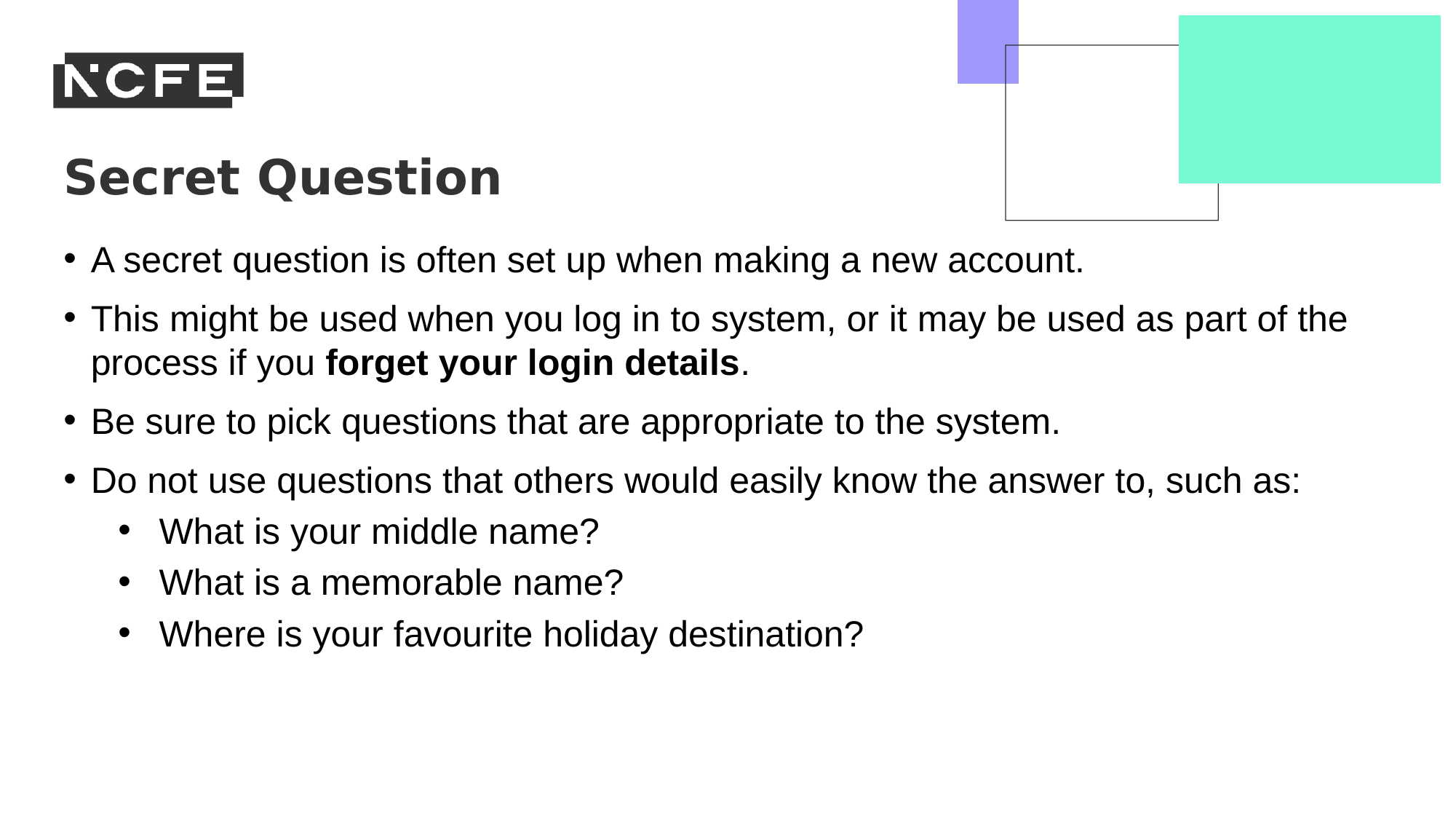

Secret Question
A secret question is often set up when making a new account.
This might be used when you log in to system, or it may be used as part of the process if you forget your login details.
Be sure to pick questions that are appropriate to the system.
Do not use questions that others would easily know the answer to, such as:
What is your middle name?
What is a memorable name?
Where is your favourite holiday destination?